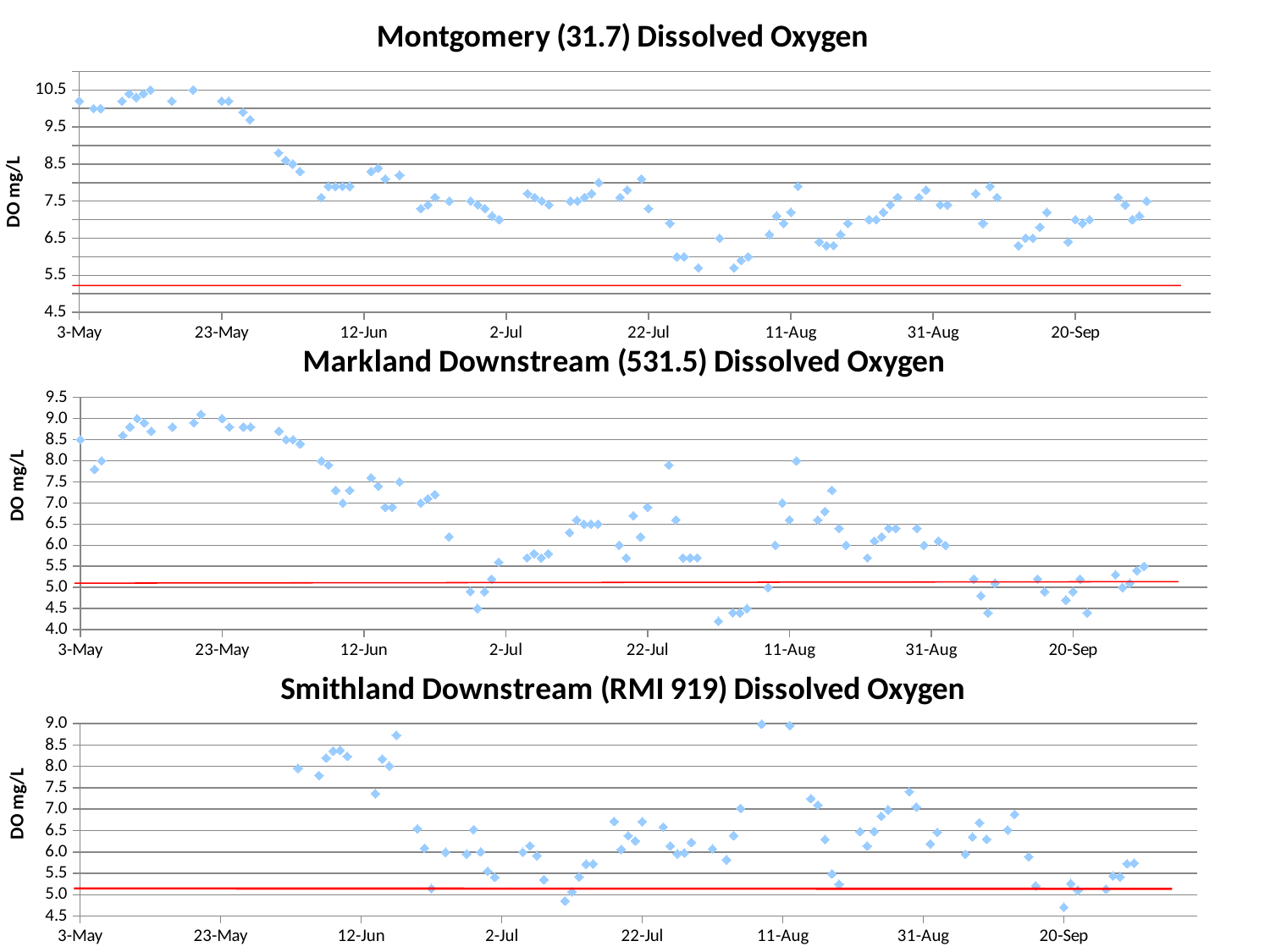

### Chart:

| Category | Montgomery (31.7) Dissolved Oxygen |
|---|---|
DO mg/L

### Chart: Markland Downstream (531.5) Dissolved Oxygen

| Category | Markland (531.5) Dissolved Oxygen |
|---|---|
DO mg/L

### Chart: Smithland Downstream (RMI 919) Dissolved Oxygen

| Category | Smithland (RMI 919) Dissolved Oxygen |
|---|---|
DO mg/L